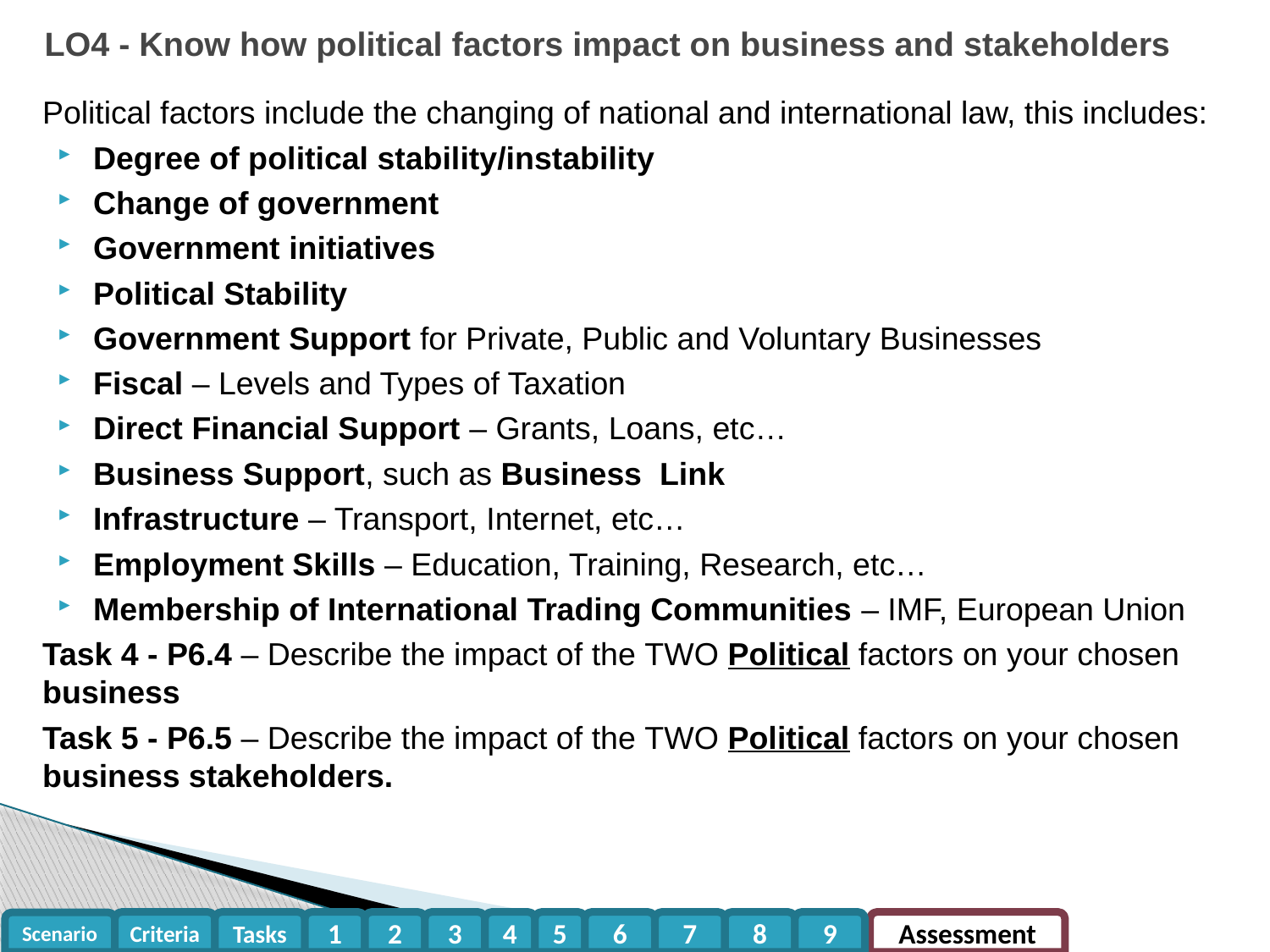

LO4 - Know how political factors impact on business and stakeholders
Political factors include the changing of national and international law, this includes:
Degree of political stability/instability
Change of government
Government initiatives
Political Stability
Government Support for Private, Public and Voluntary Businesses
Fiscal – Levels and Types of Taxation
Direct Financial Support – Grants, Loans, etc…
Business Support, such as Business  Link
Infrastructure – Transport, Internet, etc…
Employment Skills – Education, Training, Research, etc…
Membership of International Trading Communities – IMF, European Union
Task 4 - P6.4 – Describe the impact of the TWO Political factors on your chosen business
Task 5 - P6.5 – Describe the impact of the TWO Political factors on your chosen business stakeholders.